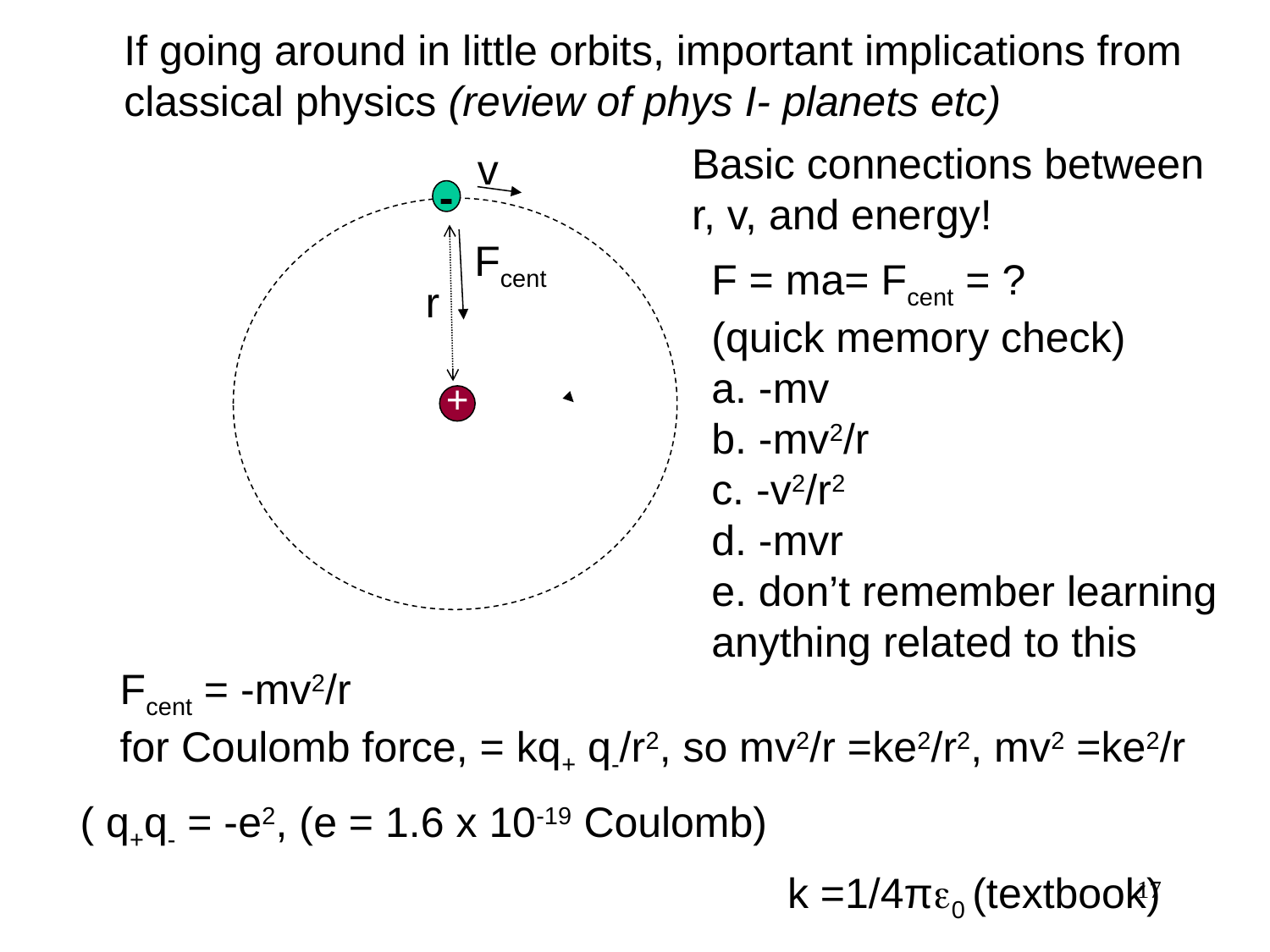

If going around in little orbits, important implications from
classical physics (review of phys I- planets etc)
Basic connections between
r, v, and energy!
v
-

Fcent

F = ma= Fcent = ?
(quick memory check)
a. -mv
b. -mv2/r
c. -v2/r2
d. -mvr
e. don’t remember learning
anything related to this
r
+

Fcent = -mv2/r
for Coulomb force, = kq+ q-/r2, so mv2/r =ke2/r2, mv2 =ke2/r

( q+q- = -e2, (e = 1.6 x 10-19 Coulomb)
k =1/4πε0 (textbook)
17